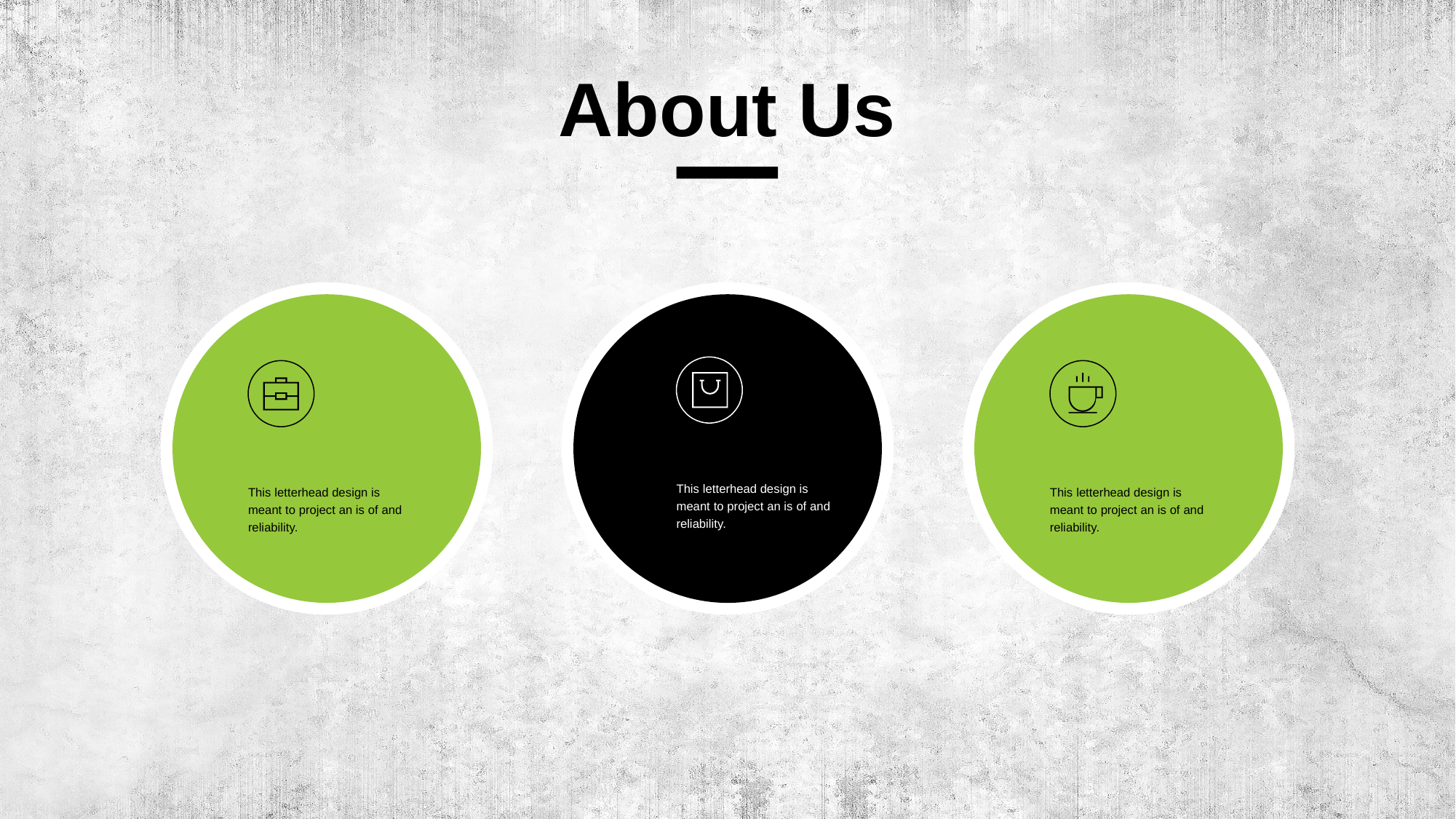

About Us

This letterhead design is meant to project an is of and reliability.

This letterhead design is meant to project an is of and reliability.

This letterhead design is meant to project an is of and reliability.